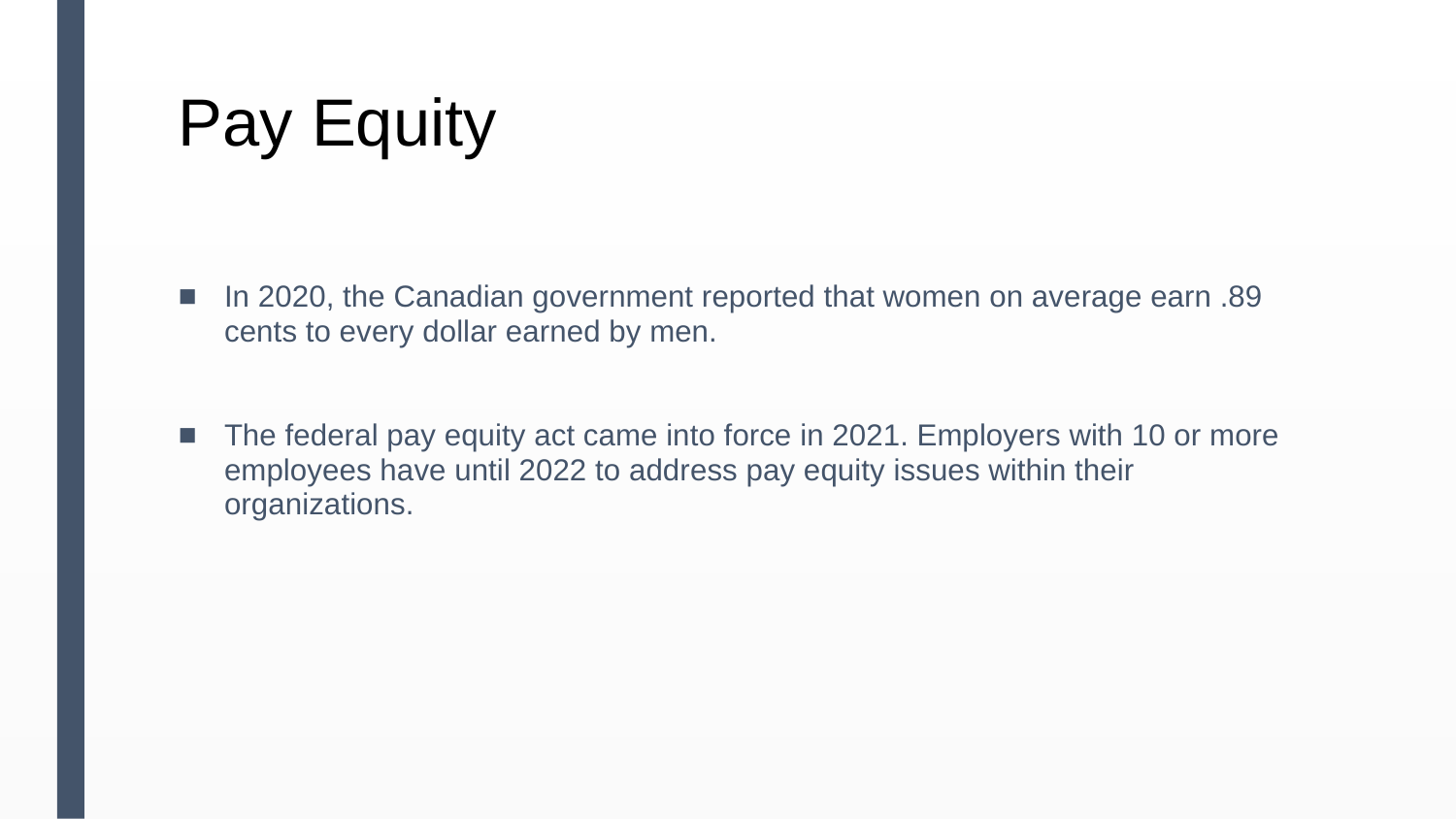

# Pay Equity
In 2020, the Canadian government reported that women on average earn .89 cents to every dollar earned by men.​

The federal pay equity act came into force in 2021. Employers with 10 or more employees have until 2022 to address pay equity issues within their organizations. ​